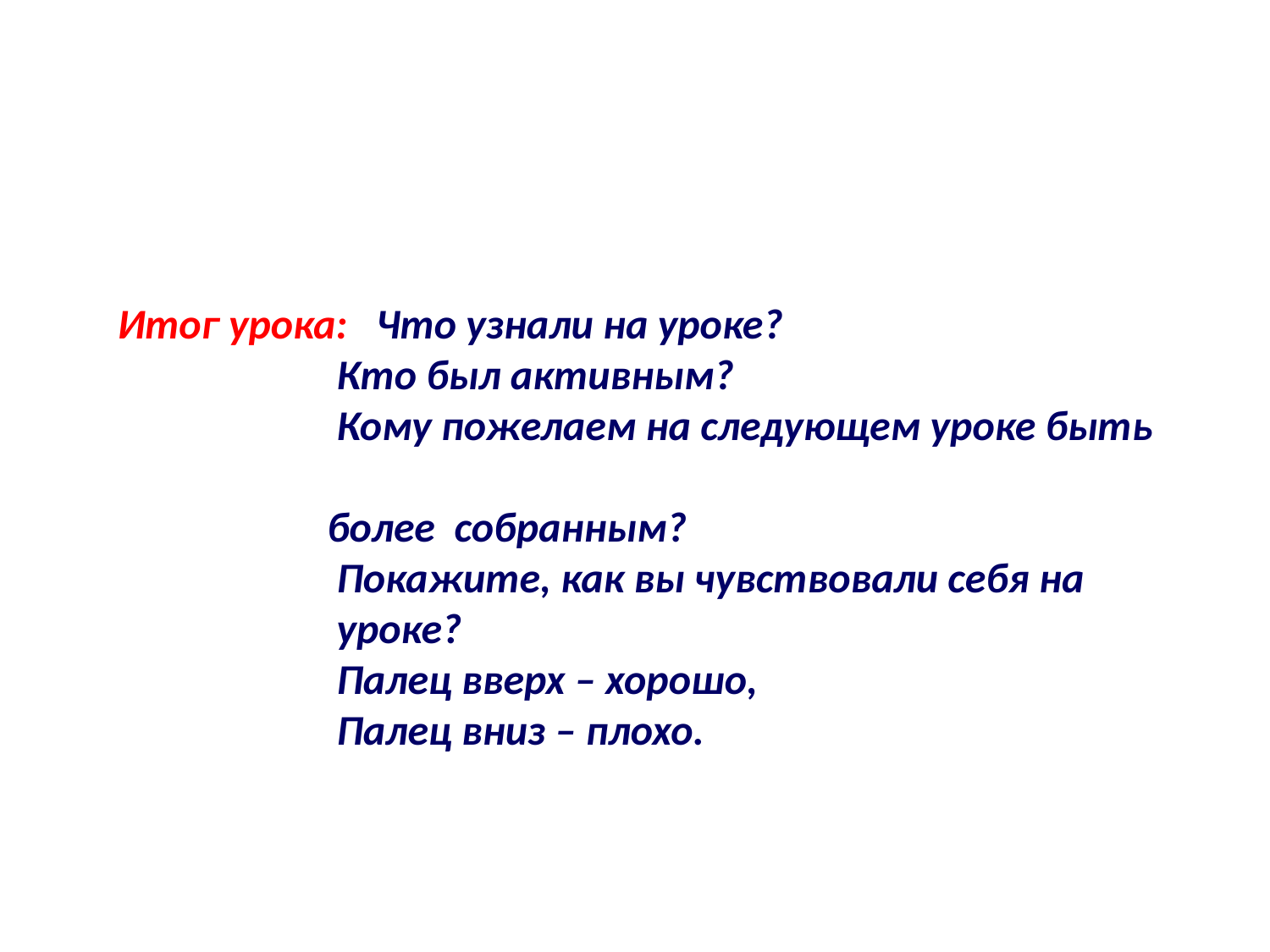

Итог урока:   Что узнали на уроке?
                       Кто был активным?
                       Кому пожелаем на следующем уроке быть
                      более  собранным?
                       Покажите, как вы чувствовали себя на
                       уроке?
                       Палец вверх – хорошо,
                       Палец вниз – плохо.